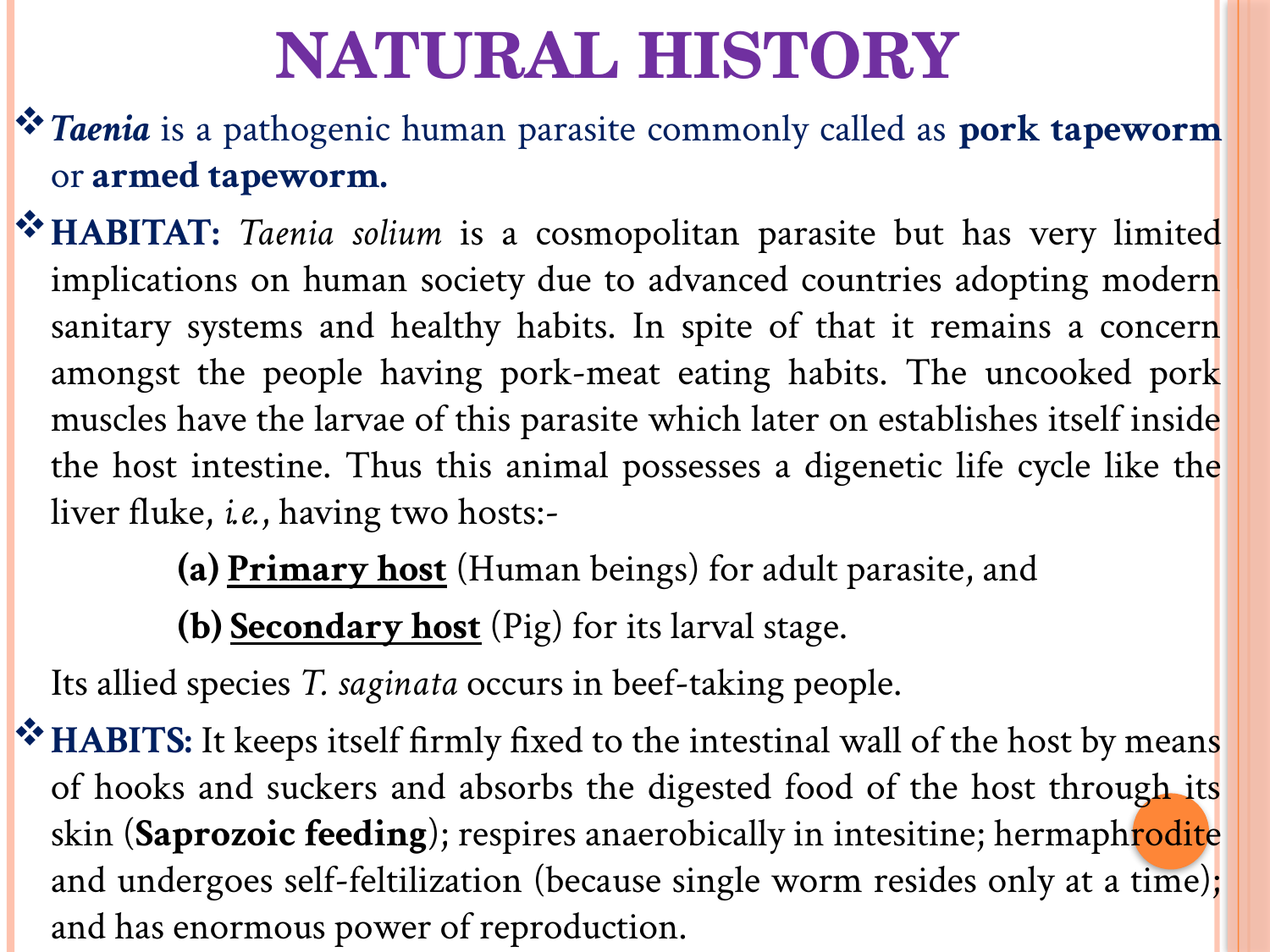

# Natural History
Taenia is a pathogenic human parasite commonly called as pork tapeworm or armed tapeworm.
HABITAT: Taenia solium is a cosmopolitan parasite but has very limited implications on human society due to advanced countries adopting modern sanitary systems and healthy habits. In spite of that it remains a concern amongst the people having pork-meat eating habits. The uncooked pork muscles have the larvae of this parasite which later on establishes itself inside the host intestine. Thus this animal possesses a digenetic life cycle like the liver fluke, i.e., having two hosts:-
		(a) Primary host (Human beings) for adult parasite, and
		(b) Secondary host (Pig) for its larval stage.
	Its allied species T. saginata occurs in beef-taking people.
HABITS: It keeps itself firmly fixed to the intestinal wall of the host by means of hooks and suckers and absorbs the digested food of the host through its skin (Saprozoic feeding); respires anaerobically in intesitine; hermaphrodite and undergoes self-feltilization (because single worm resides only at a time); and has enormous power of reproduction.